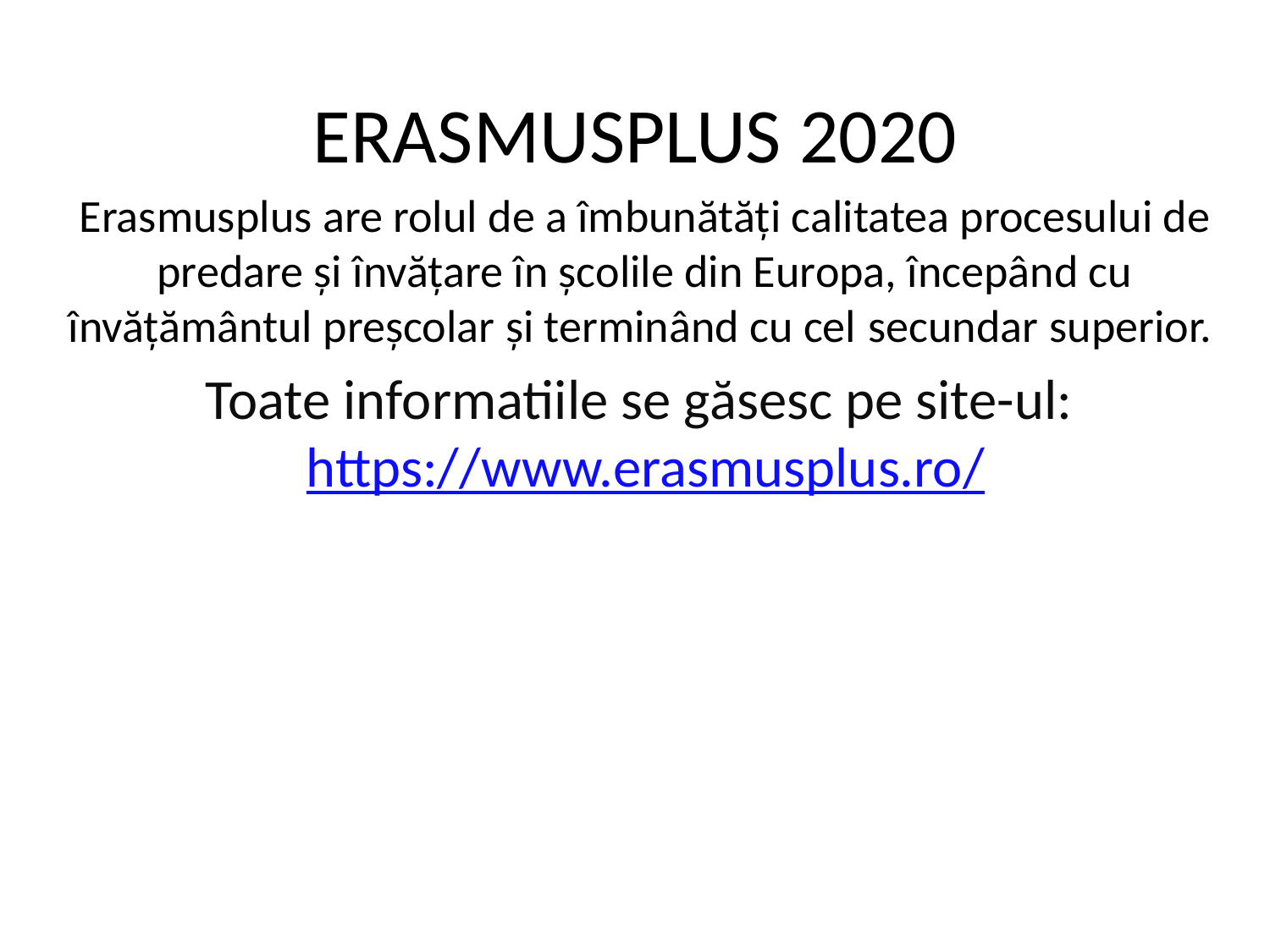

# ERASMUSPLUS 2020
Erasmusplus are rolul de a îmbunătăți calitatea procesului de predare și învățare în școlile din Europa, începând cu învățământul preșcolar și terminând cu cel secundar superior.
Toate informatiile se găsesc pe site-ul: https://www.erasmusplus.ro/